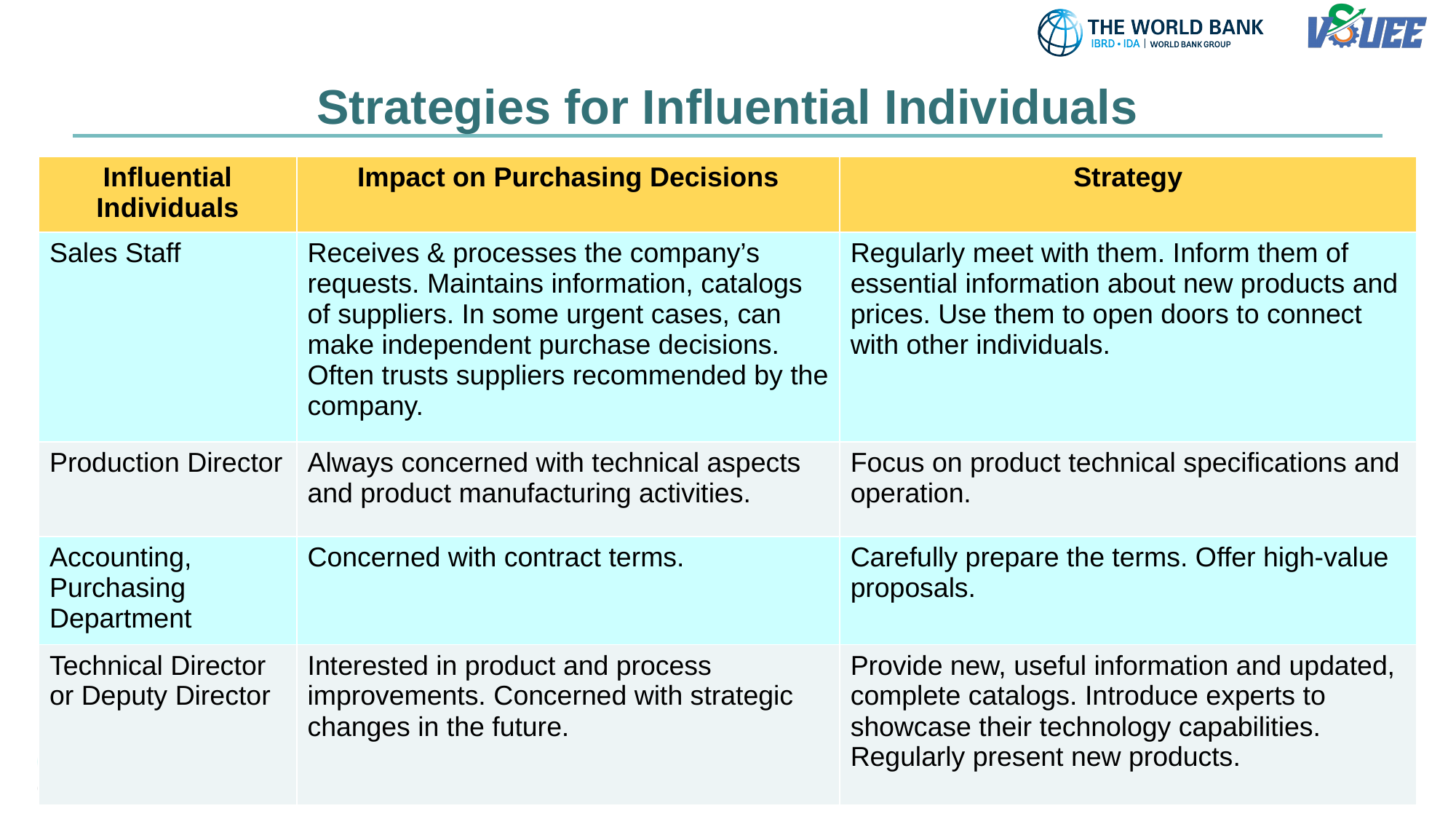

# Strategies for Influential Individuals
| Influential Individuals | Impact on Purchasing Decisions | Strategy |
| --- | --- | --- |
| Sales Staff | Receives & processes the company’s requests. Maintains information, catalogs of suppliers. In some urgent cases, can make independent purchase decisions. Often trusts suppliers recommended by the company. | Regularly meet with them. Inform them of essential information about new products and prices. Use them to open doors to connect with other individuals. |
| Production Director | Always concerned with technical aspects and product manufacturing activities. | Focus on product technical specifications and operation. |
| Accounting, Purchasing Department | Concerned with contract terms. | Carefully prepare the terms. Offer high-value proposals. |
| Technical Director or Deputy Director | Interested in product and process improvements. Concerned with strategic changes in the future. | Provide new, useful information and updated, complete catalogs. Introduce experts to showcase their technology capabilities. Regularly present new products. |
10